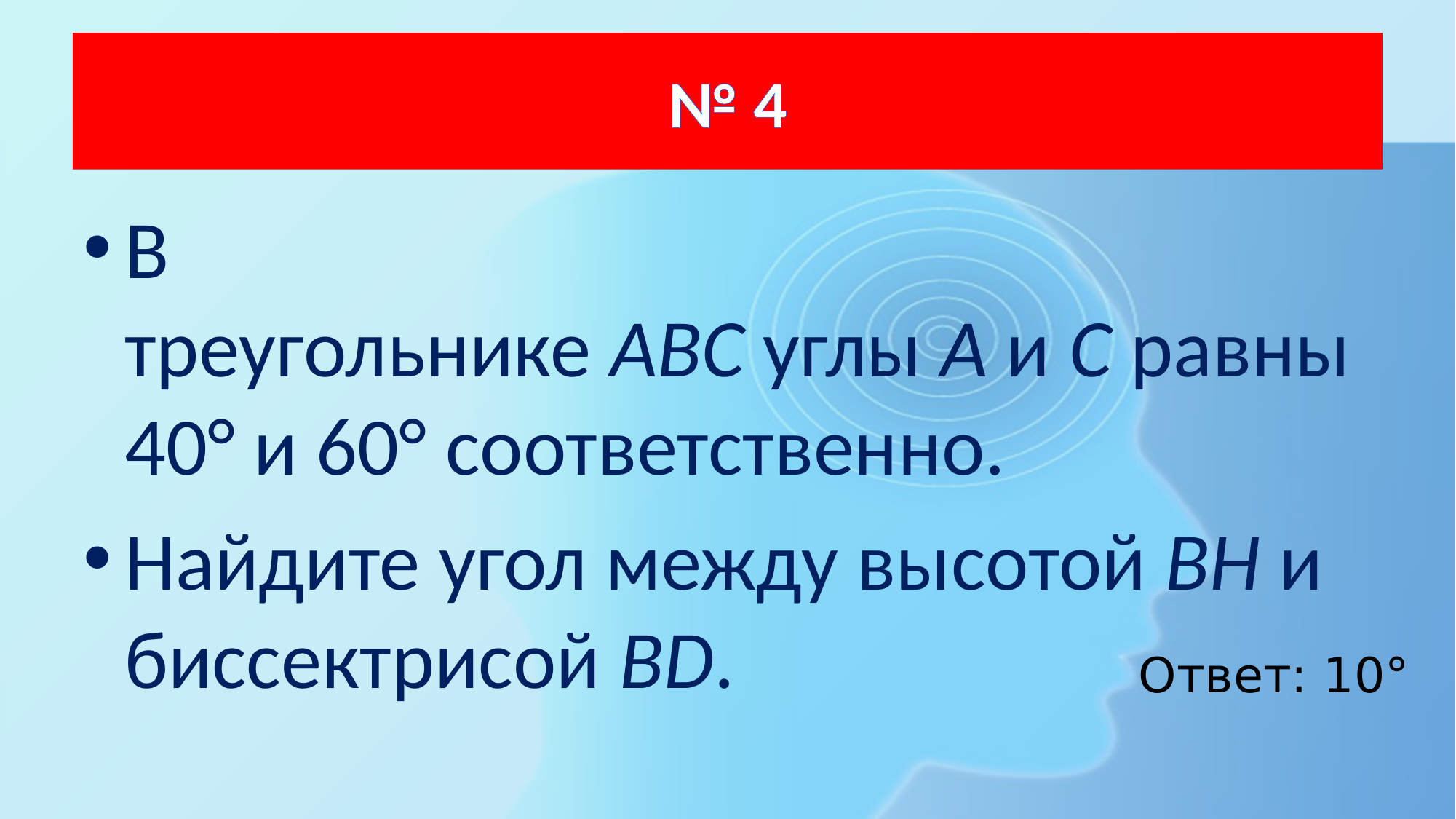

# № 4
В треугольнике АВС углы А и С равны 40° и 60° со­от­вет­ствен­но.
Най­ди­те угол между вы­со­той ВН и бис­сек­три­сой BD.
Ответ: 10°